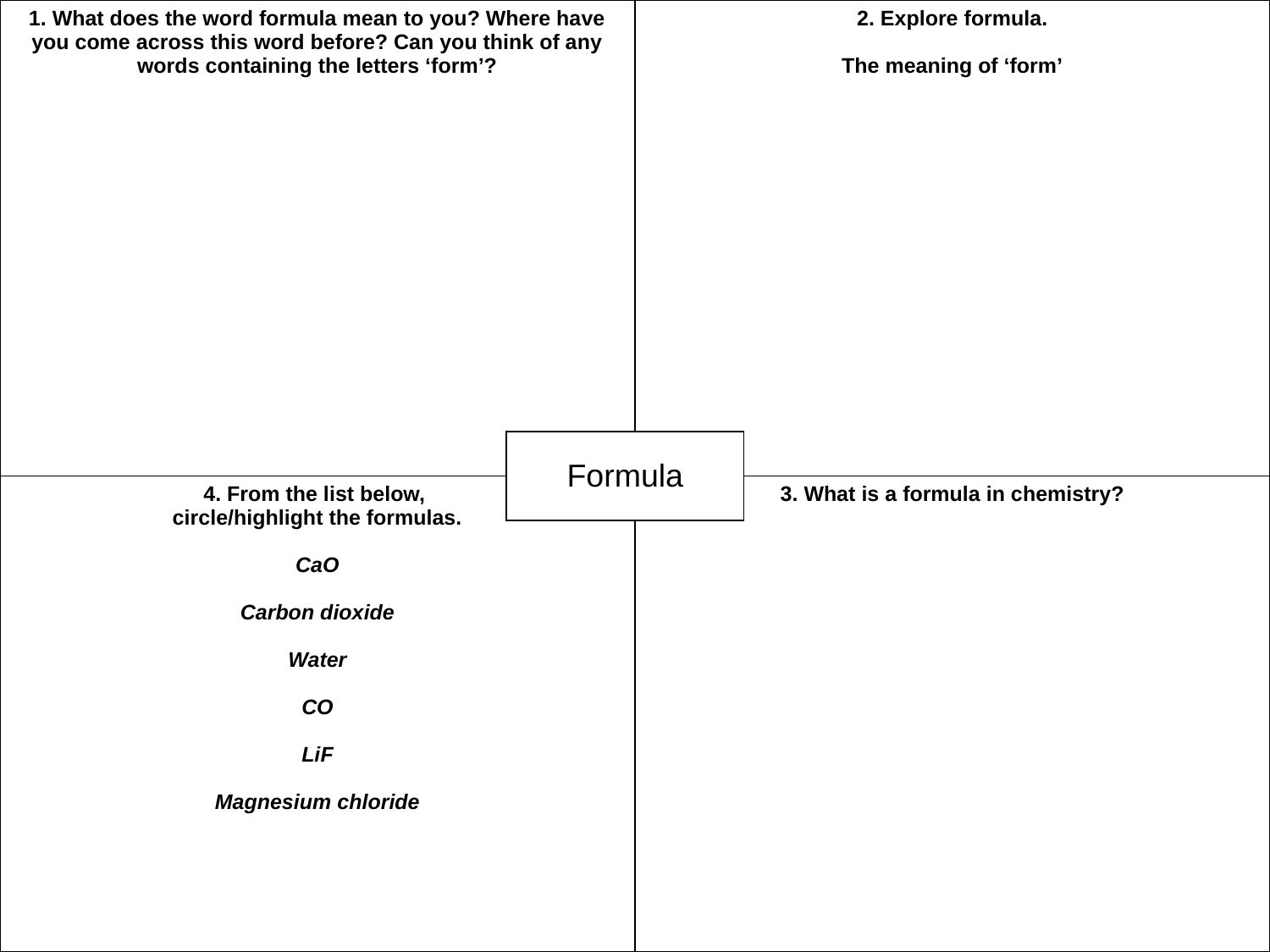

| 1. What does the word formula mean to you? Where have you come across this word before? Can you think of any words containing the letters ‘form’? | 2. Explore formula. The meaning of ‘form’ |
| --- | --- |
| 4. From the list below, circle/highlight the formulas. CaO Carbon dioxide Water CO LiF Magnesium chloride | 3. What is a formula in chemistry? |
#
| Formula |
| --- |